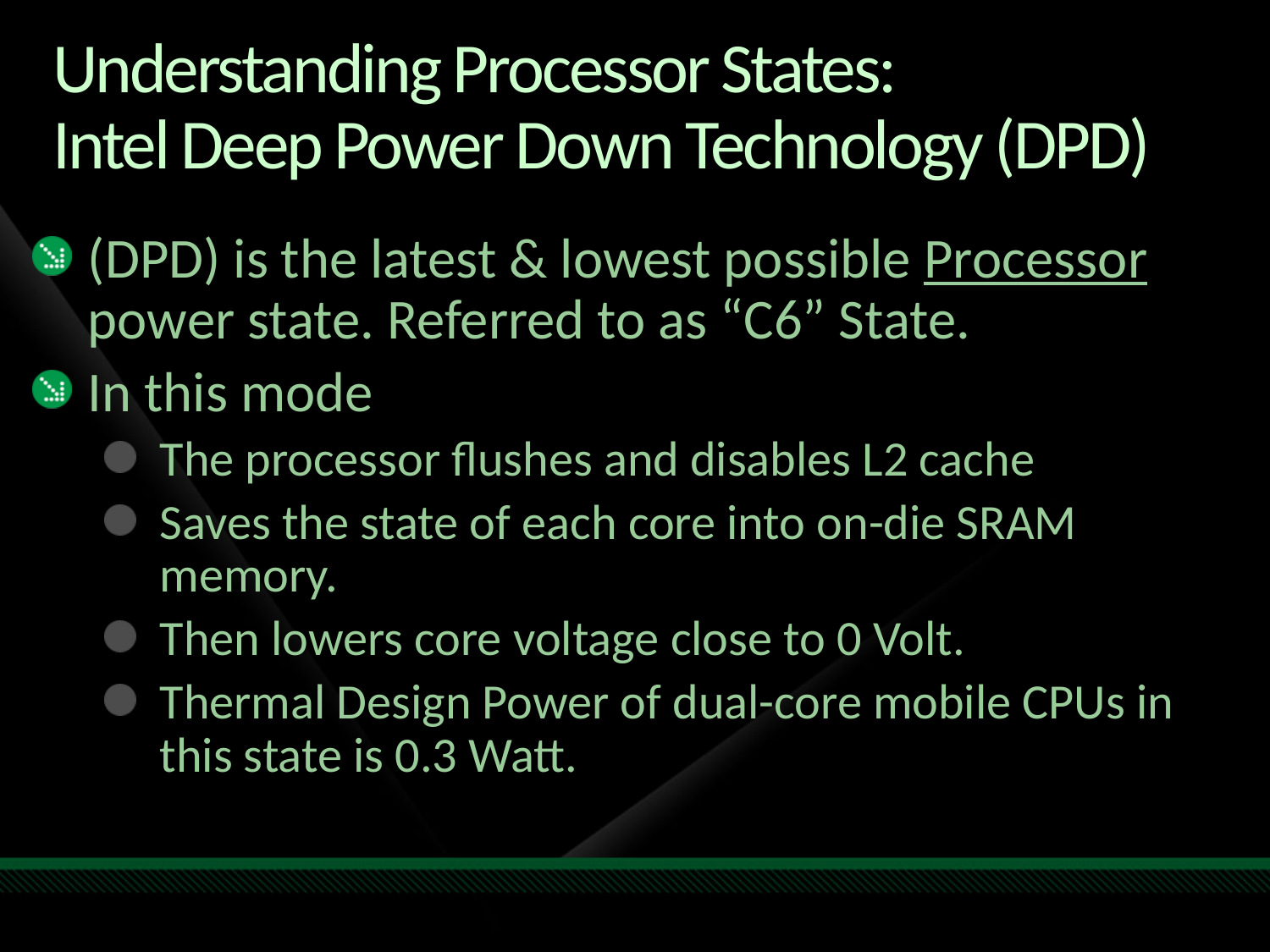

# Understanding Processor States: Intel Deep Power Down Technology (DPD)
(DPD) is the latest & lowest possible Processor power state. Referred to as “C6” State.
In this mode
The processor flushes and disables L2 cache
Saves the state of each core into on-die SRAM memory.
Then lowers core voltage close to 0 Volt.
Thermal Design Power of dual-core mobile CPUs in this state is 0.3 Watt.